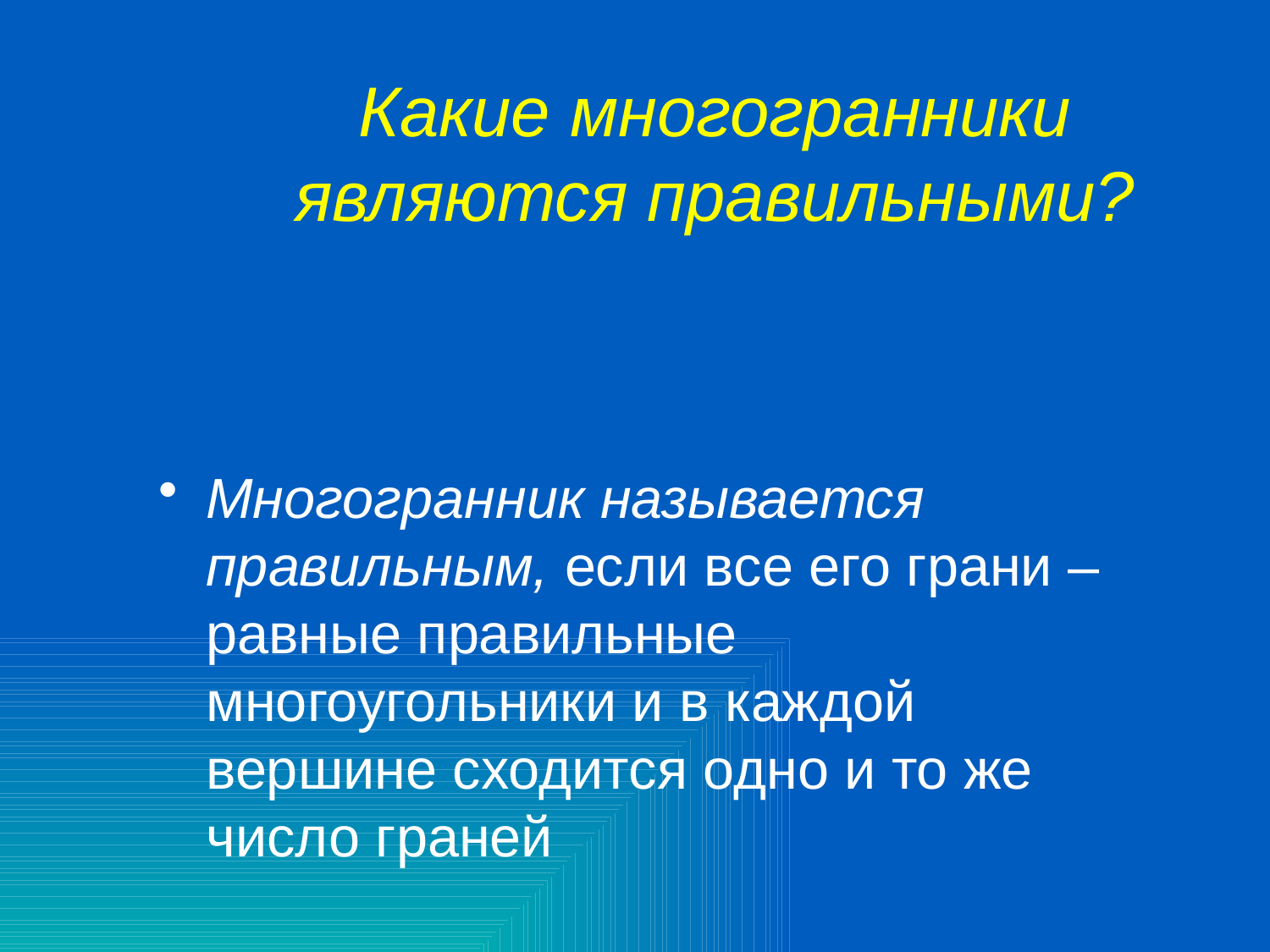

# Какие многогранники являются правильными?
Многогранник называется правильным, если все его грани – равные правильные многоугольники и в каждой вершине сходится одно и то же число граней